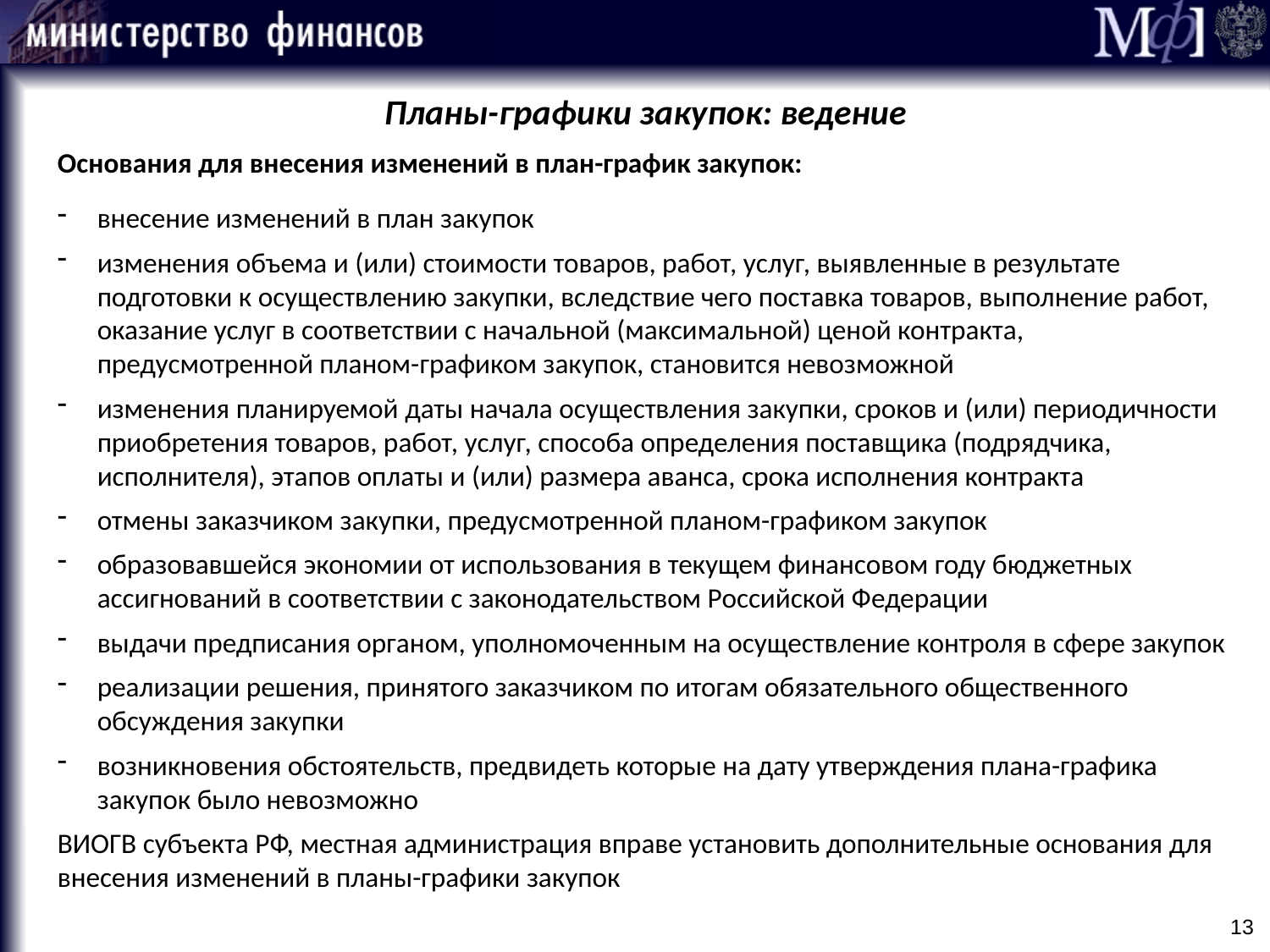

Планы-графики закупок: ведение
Основания для внесения изменений в план-график закупок:

внесение изменений в план закупок
изменения объема и (или) стоимости товаров, работ, услуг, выявленные в результате подготовки к осуществлению закупки, вследствие чего поставка товаров, выполнение работ, оказание услуг в соответствии с начальной (максимальной) ценой контракта, предусмотренной планом-графиком закупок, становится невозможной
изменения планируемой даты начала осуществления закупки, сроков и (или) периодичности приобретения товаров, работ, услуг, способа определения поставщика (подрядчика, исполнителя), этапов оплаты и (или) размера аванса, срока исполнения контракта
отмены заказчиком закупки, предусмотренной планом-графиком закупок
образовавшейся экономии от использования в текущем финансовом году бюджетных ассигнований в соответствии с законодательством Российской Федерации
выдачи предписания органом, уполномоченным на осуществление контроля в сфере закупок
реализации решения, принятого заказчиком по итогам обязательного общественного обсуждения закупки
возникновения обстоятельств, предвидеть которые на дату утверждения плана-графика закупок было невозможно
ВИОГВ субъекта РФ, местная администрация вправе установить дополнительные основания для внесения изменений в планы-графики закупок
13